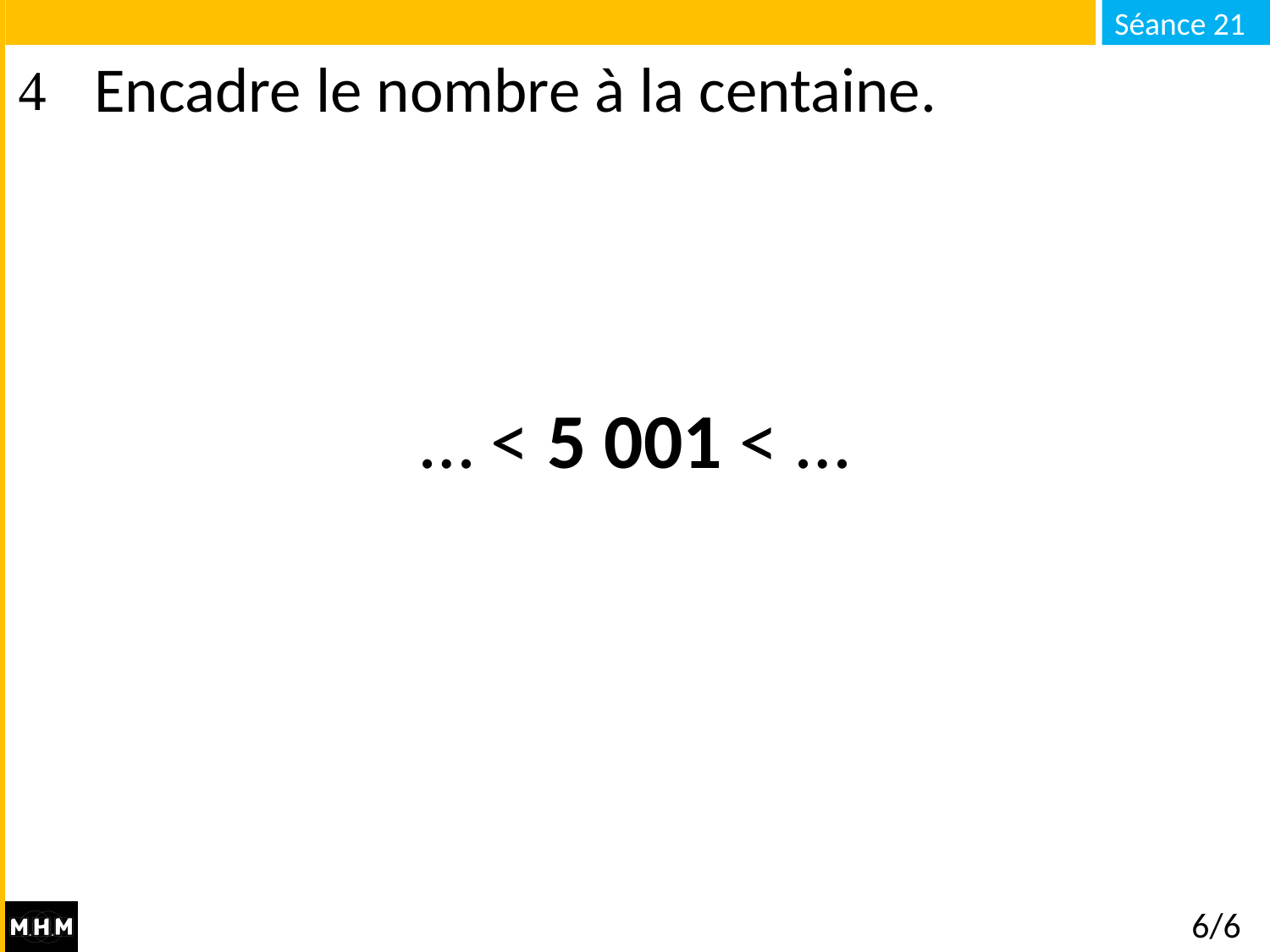

# Encadre le nombre à la centaine.
… < 5 001 < …
6/6